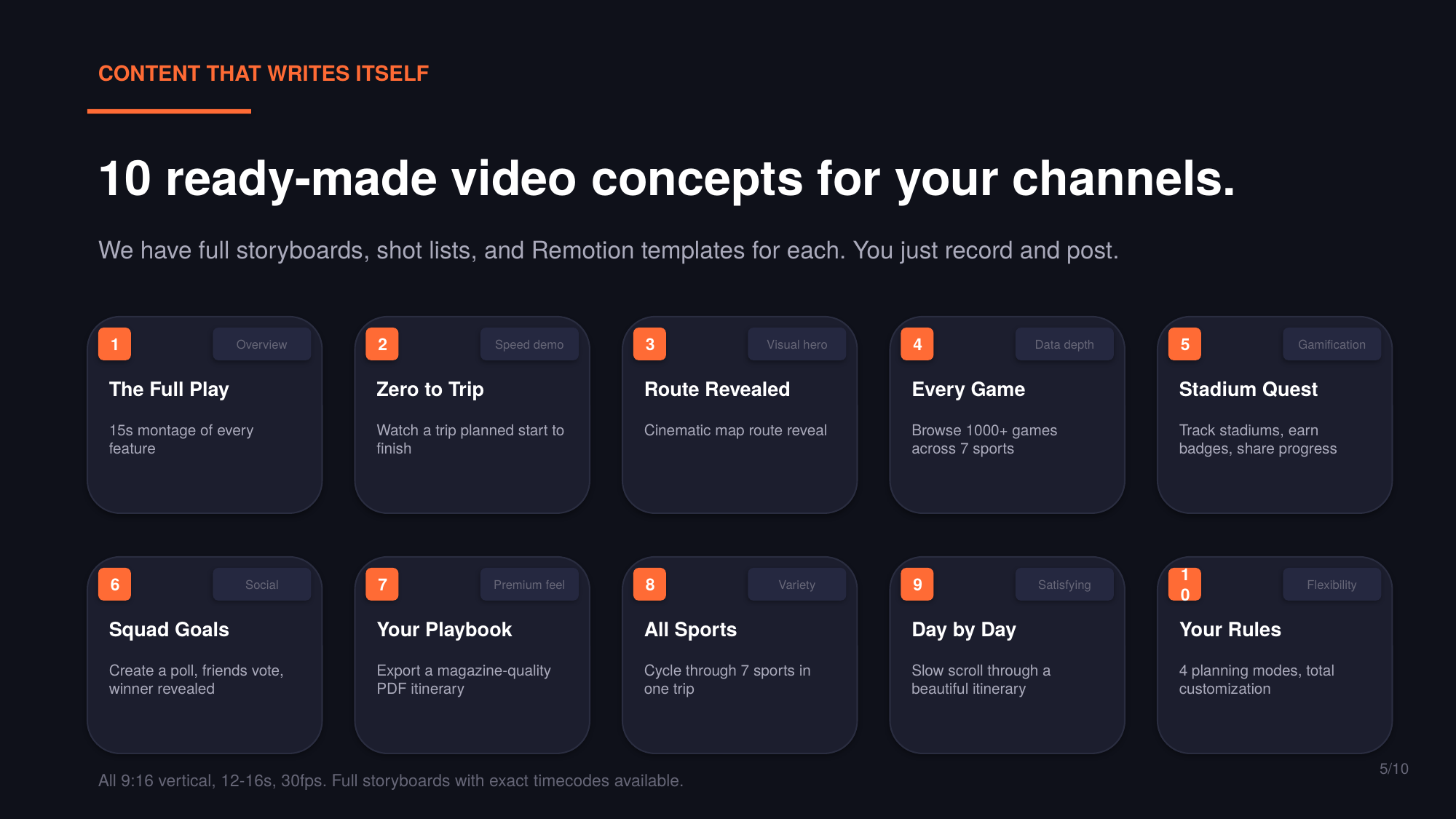

CONTENT THAT WRITES ITSELF

10 ready-made video concepts for your channels.
We have full storyboards, shot lists, and Remotion templates for each. You just record and post.

1
Overview
2
Speed demo
3
Visual hero
4
Data depth
5
Gamification
The Full Play
Zero to Trip
Route Revealed
Every Game
Stadium Quest
15s montage of every feature
Watch a trip planned start to finish
Cinematic map route reveal
Browse 1000+ games across 7 sports
Track stadiums, earn badges, share progress

6
Social
7
Premium feel
8
Variety
9
Satisfying
10
Flexibility
Squad Goals
Your Playbook
All Sports
Day by Day
Your Rules
Create a poll, friends vote, winner revealed
Export a magazine-quality PDF itinerary
Cycle through 7 sports in one trip
Slow scroll through a beautiful itinerary
4 planning modes, total customization
5/10
All 9:16 vertical, 12-16s, 30fps. Full storyboards with exact timecodes available.